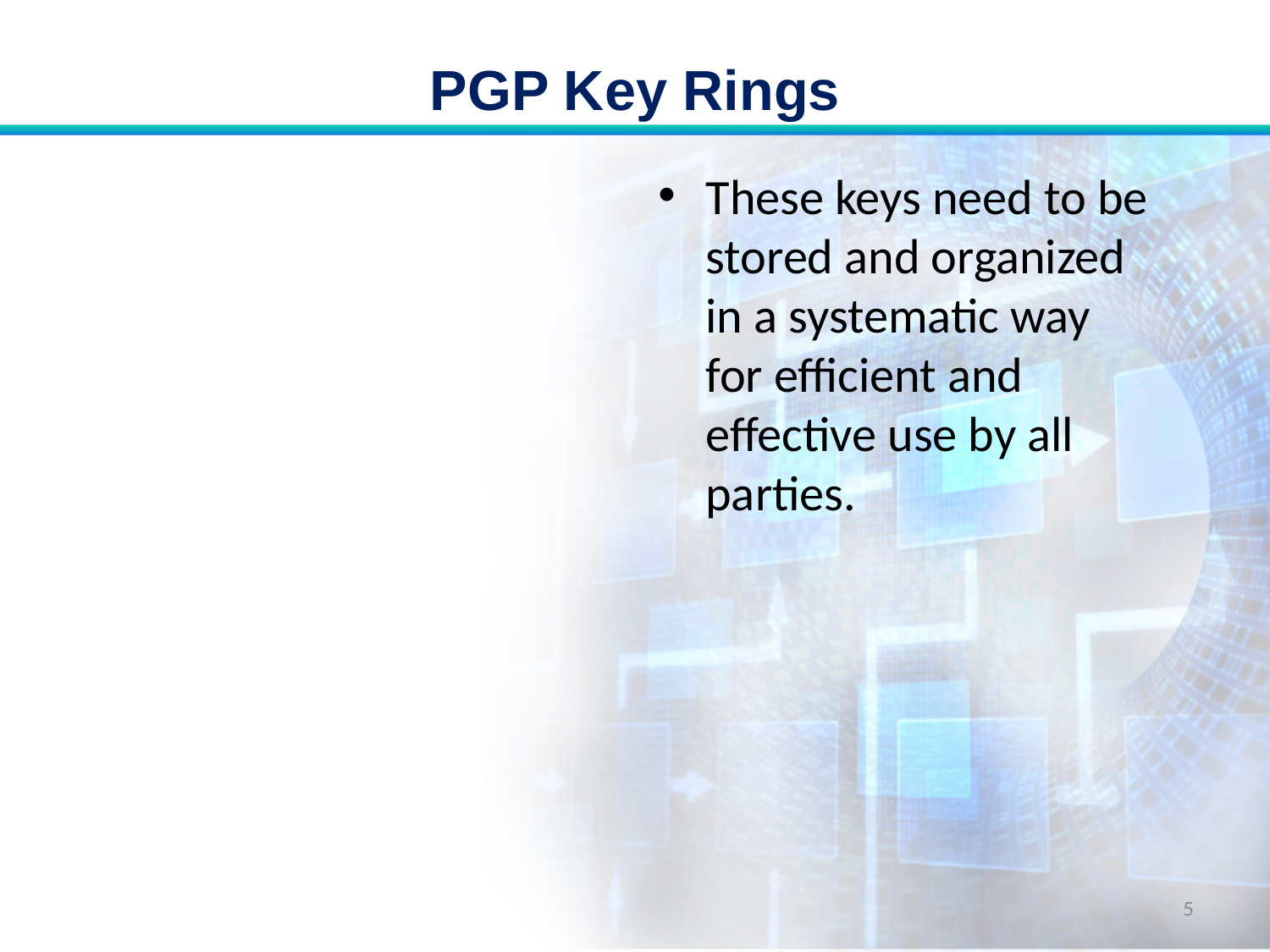

# PGP Key Rings
These keys need to be stored and organized in a systematic way for efficient and effective use by all parties.
5